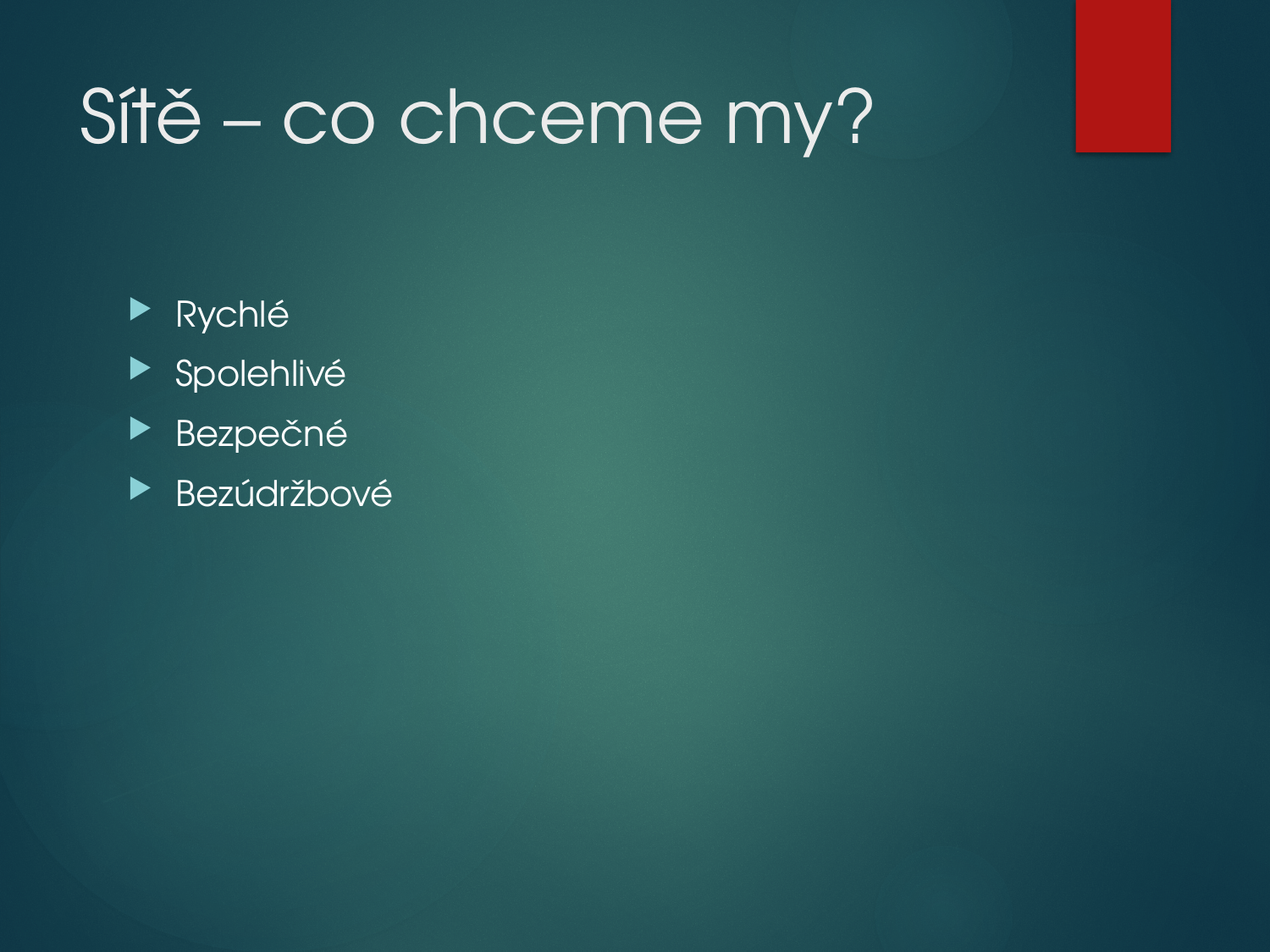

# Sítě – co chceme my?
Rychlé
Spolehlivé
Bezpečné
Bezúdržbové